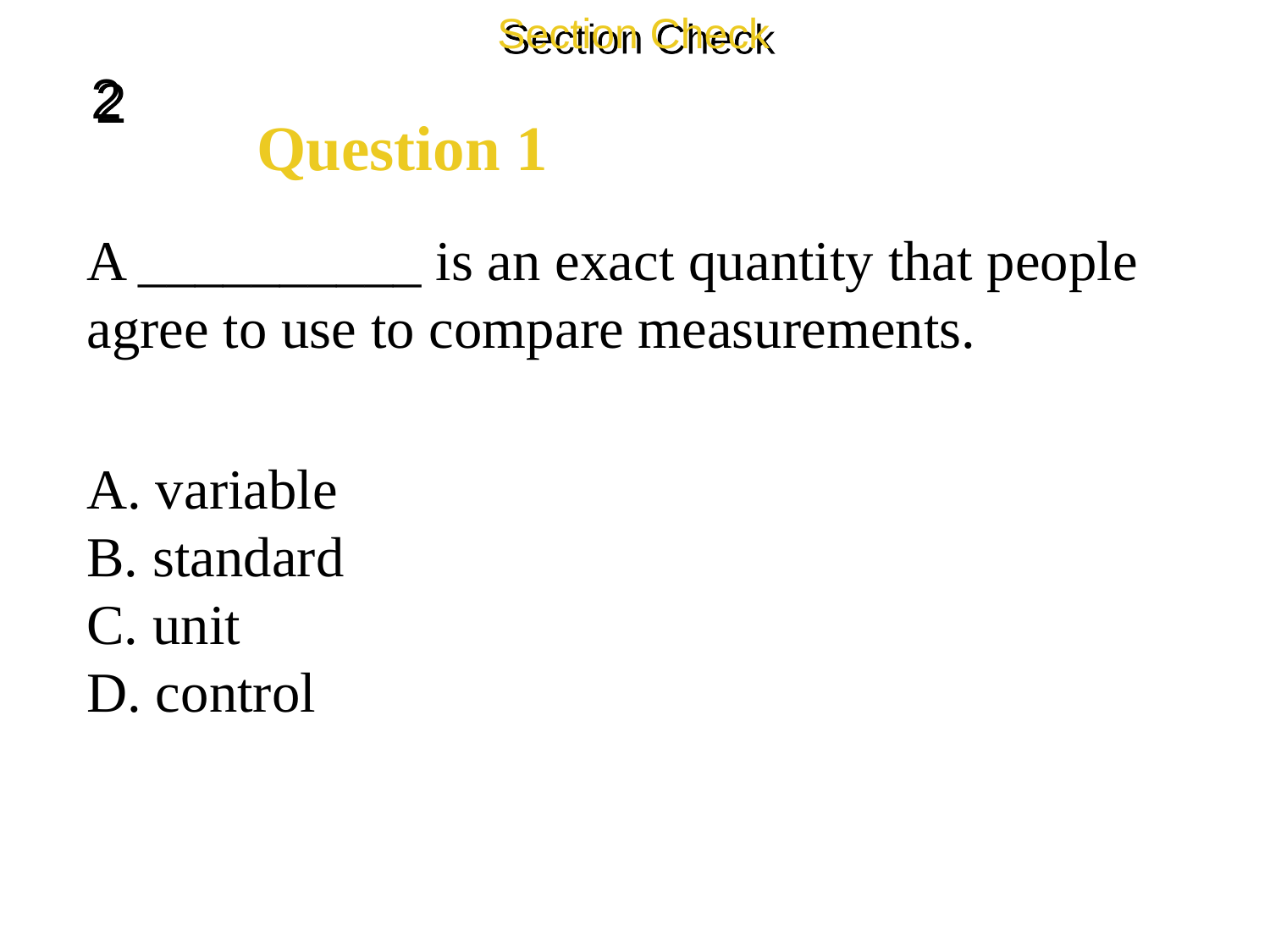

Section Check
2
Question 1
A __________ is an exact quantity that people
agree to use to compare measurements.
A. variable
B. standard
C. unit
D. control